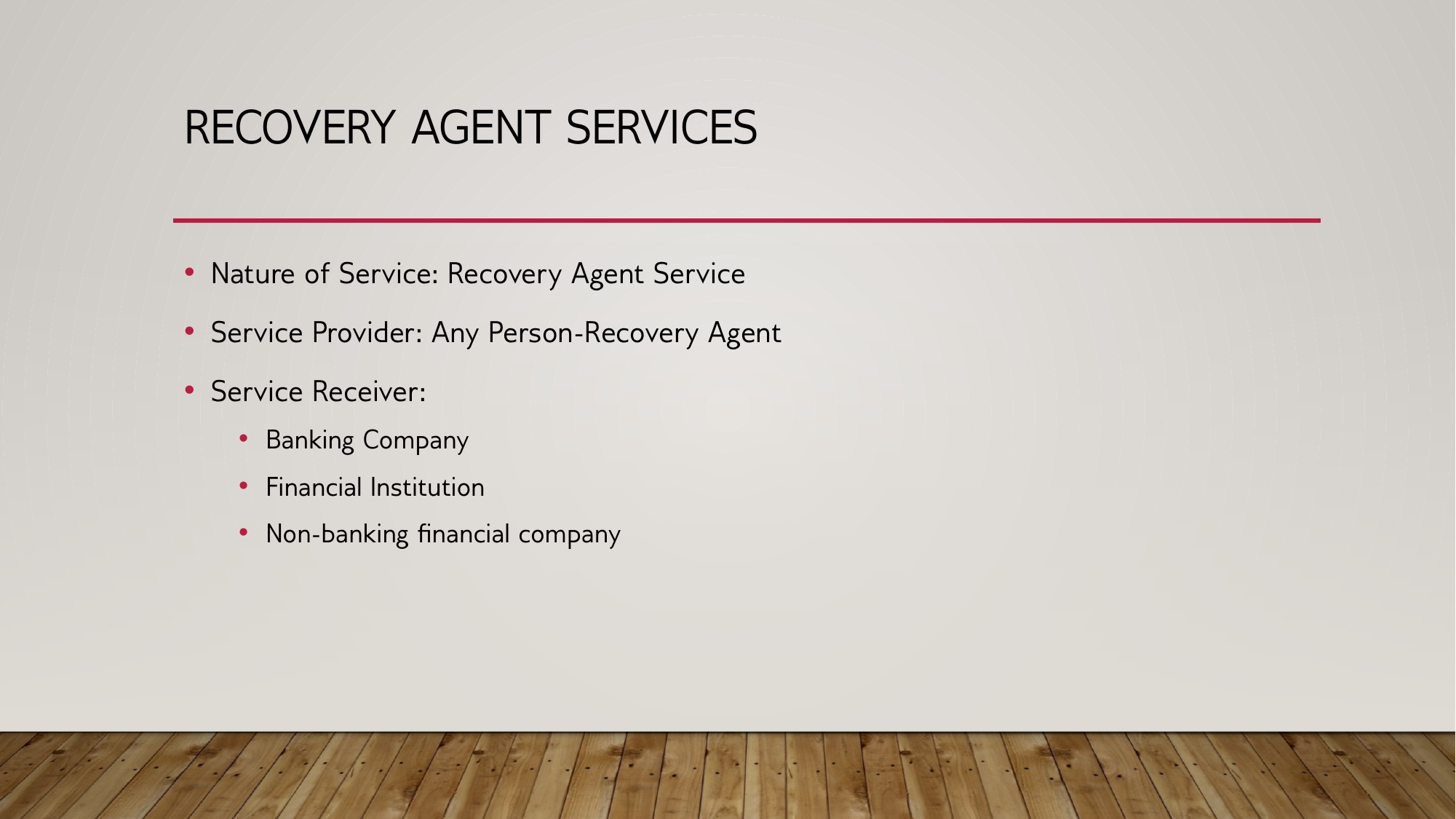

# Recovery agent Services
Nature of Service: Recovery Agent Service
Service Provider: Any Person-Recovery Agent
Service Receiver:
Banking Company
Financial Institution
Non-banking financial company